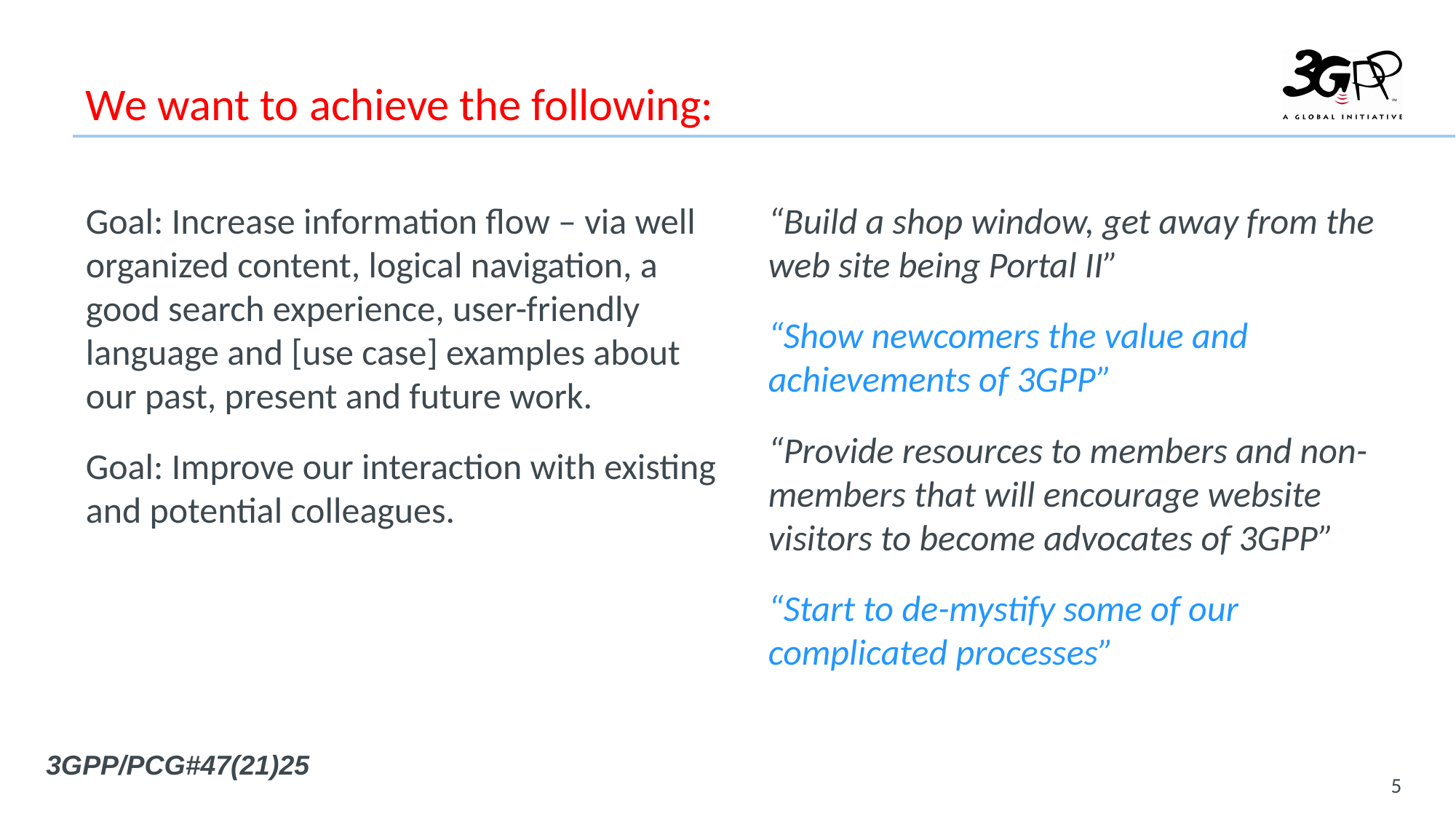

# We want to achieve the following:
Goal: Increase information flow – via well organized content, logical navigation, a good search experience, user-friendly language and [use case] examples about our past, present and future work.
Goal: Improve our interaction with existing and potential colleagues.
“Build a shop window, get away from the web site being Portal II”
“Show newcomers the value and achievements of 3GPP”
“Provide resources to members and non-members that will encourage website visitors to become advocates of 3GPP”
“Start to de-mystify some of our complicated processes”